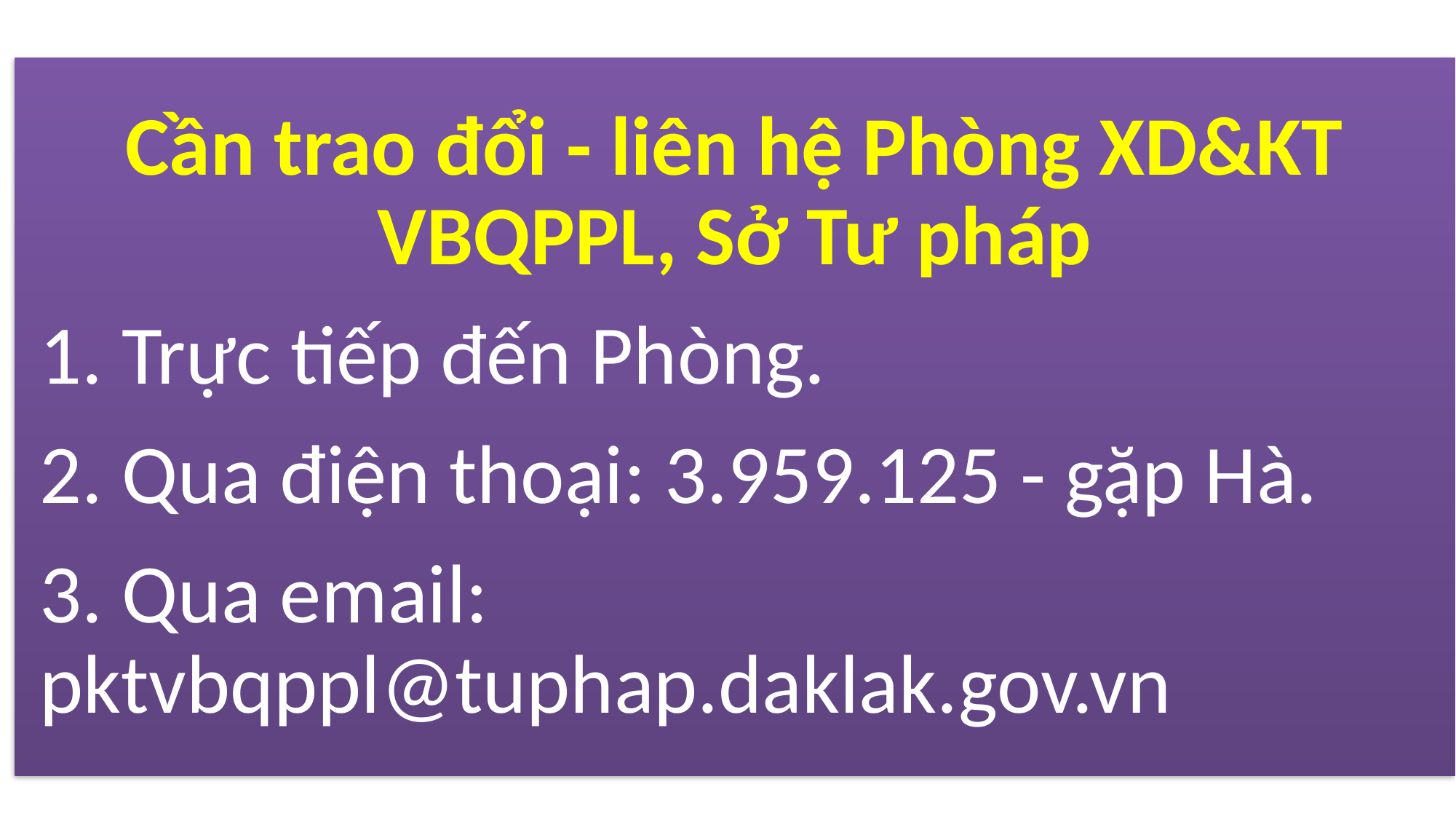

Cần trao đổi - liên hệ Phòng XD&KT VBQPPL, Sở Tư pháp
1. Trực tiếp đến Phòng.
2. Qua điện thoại: 3.959.125 - gặp Hà.
3. Qua email: pktvbqppl@tuphap.daklak.gov.vn